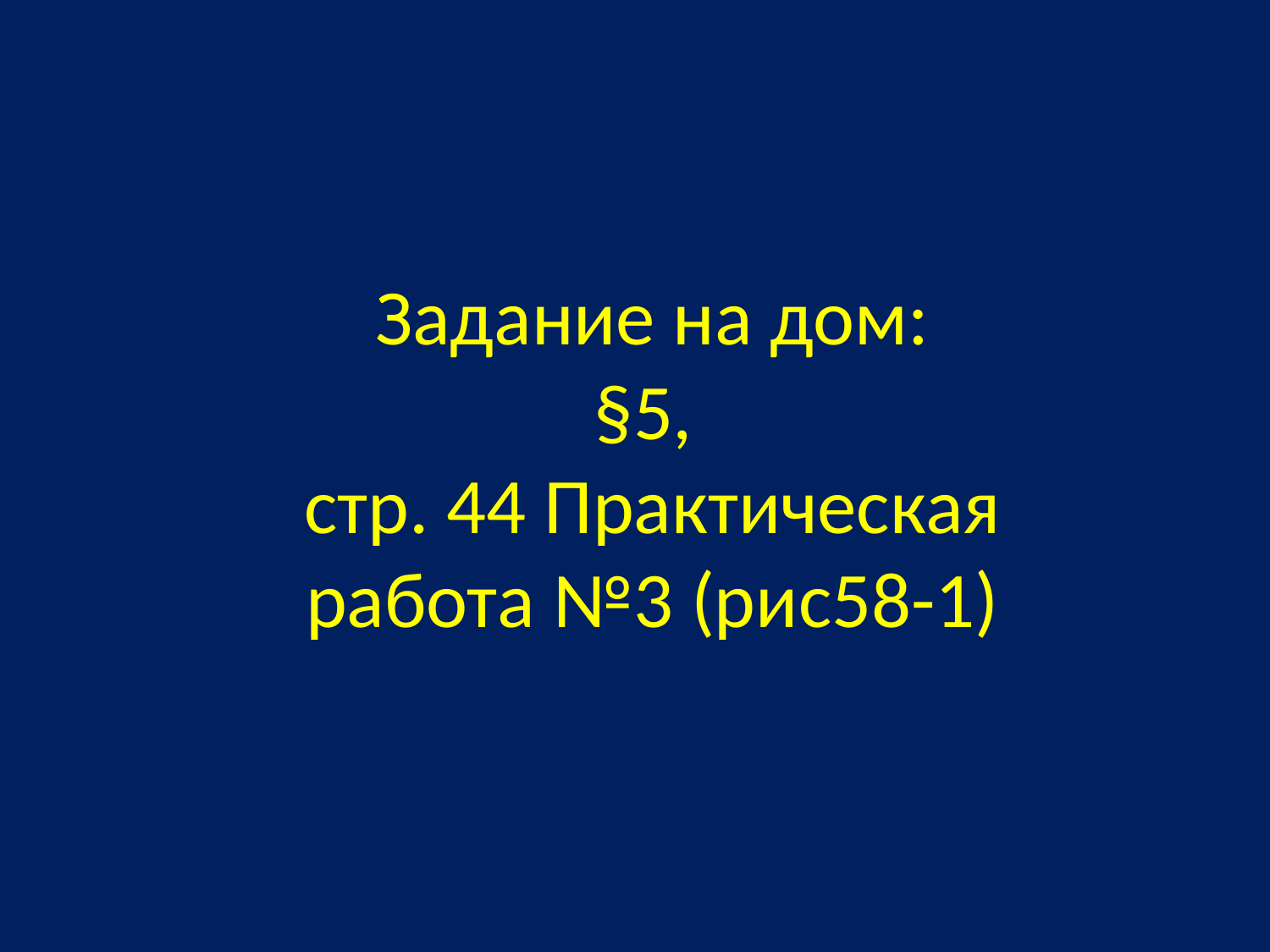

# Задание на дом: §5, стр. 44 Практическая работа №3 (рис58-1)